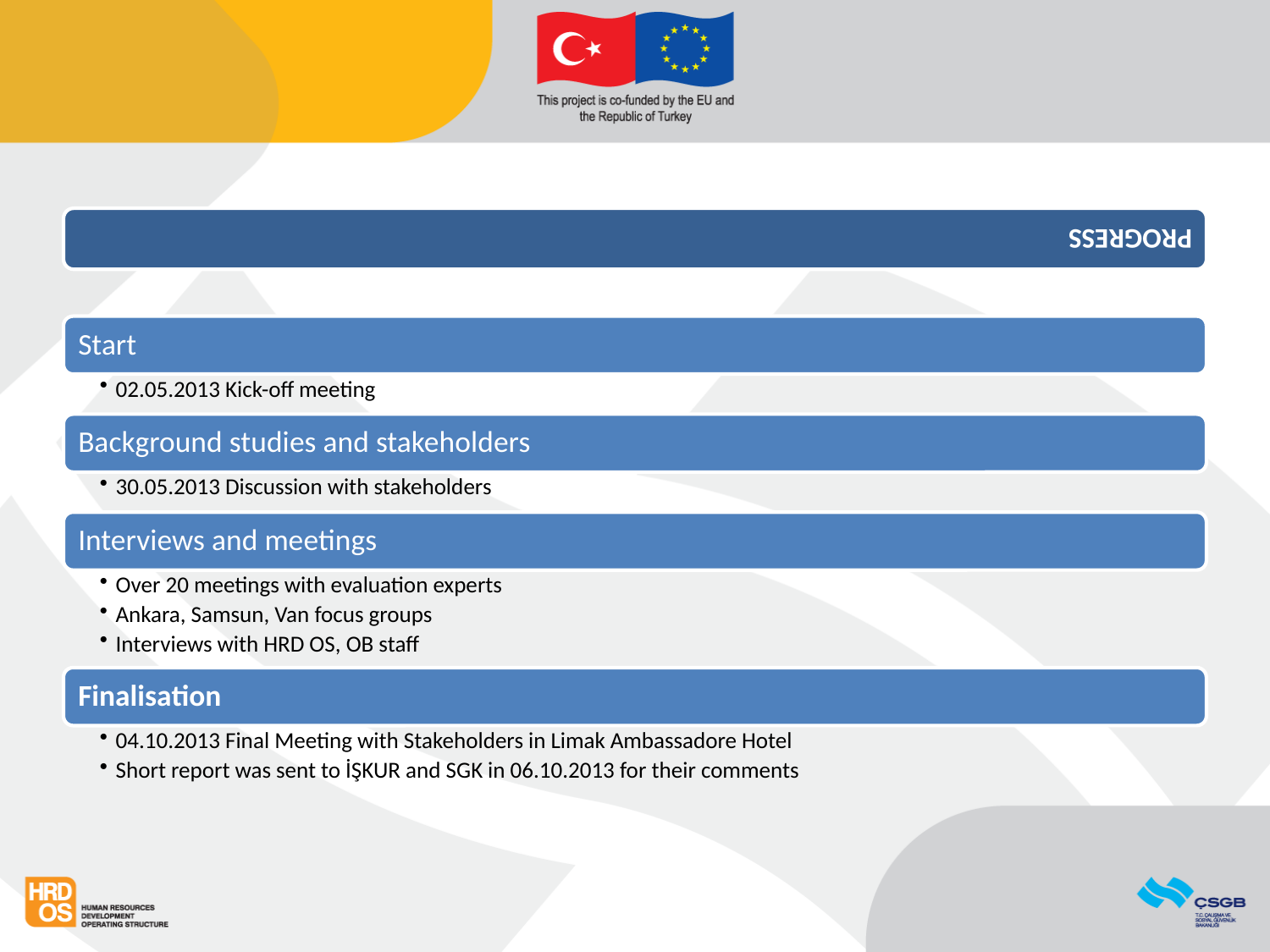

PROGRESS
Start
02.05.2013 Kick-off meeting
Background studies and stakeholders
30.05.2013 Discussion with stakeholders
Interviews and meetings
Over 20 meetings with evaluation experts
Ankara, Samsun, Van focus groups
Interviews with HRD OS, OB staff
Finalisation
04.10.2013 Final Meeting with Stakeholders in Limak Ambassadore Hotel
Short report was sent to İŞKUR and SGK in 06.10.2013 for their comments